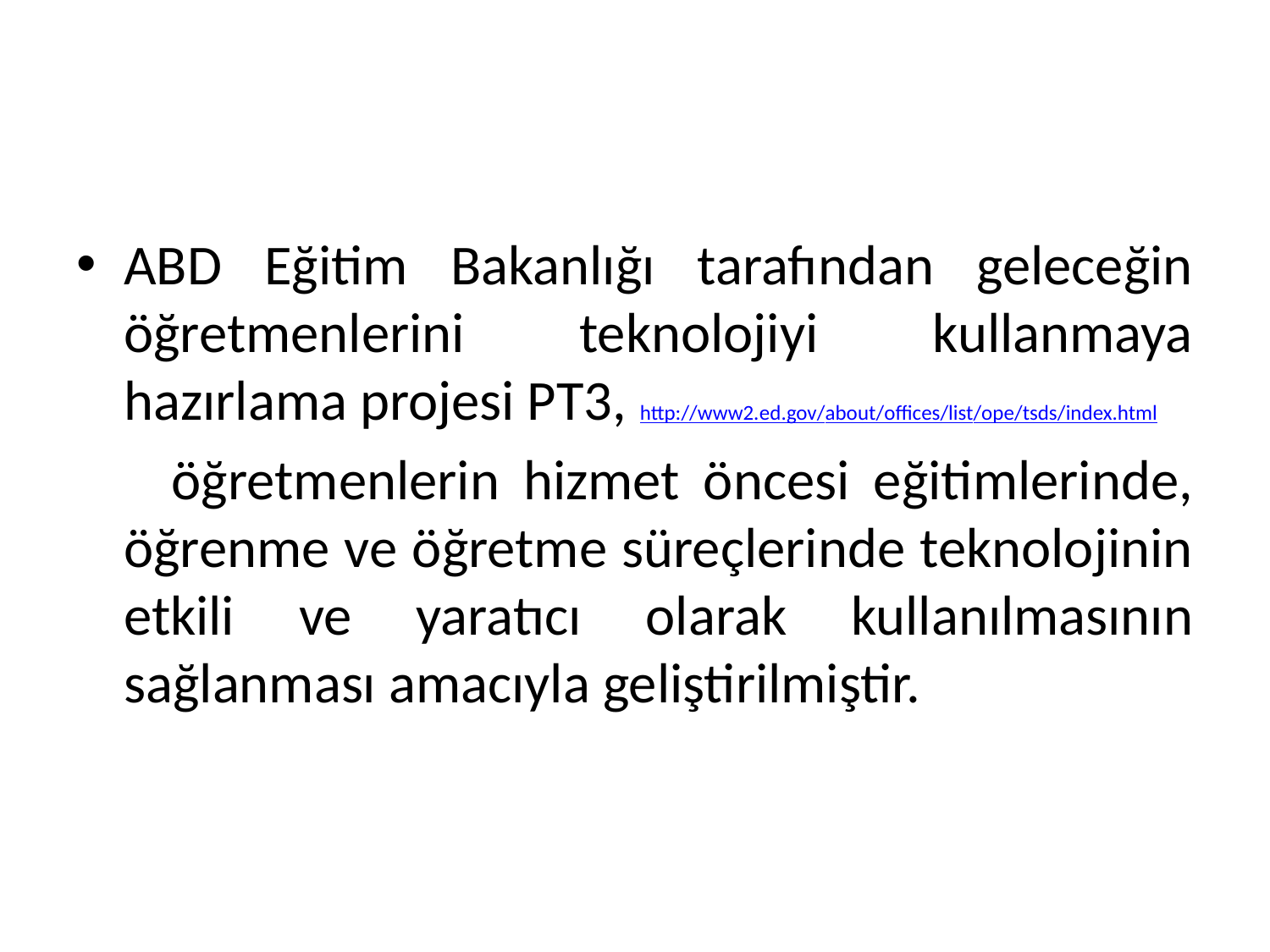

ABD Eğitim Bakanlığı tarafından geleceğin öğretmenlerini teknolojiyi kullanmaya hazırlama projesi PT3, http://www2.ed.gov/about/offices/list/ope/tsds/index.html
    öğretmenlerin hizmet öncesi eğitimlerinde, öğrenme ve öğretme süreçlerinde teknolojinin etkili ve yaratıcı olarak kullanılmasının sağlanması amacıyla geliştirilmiştir.